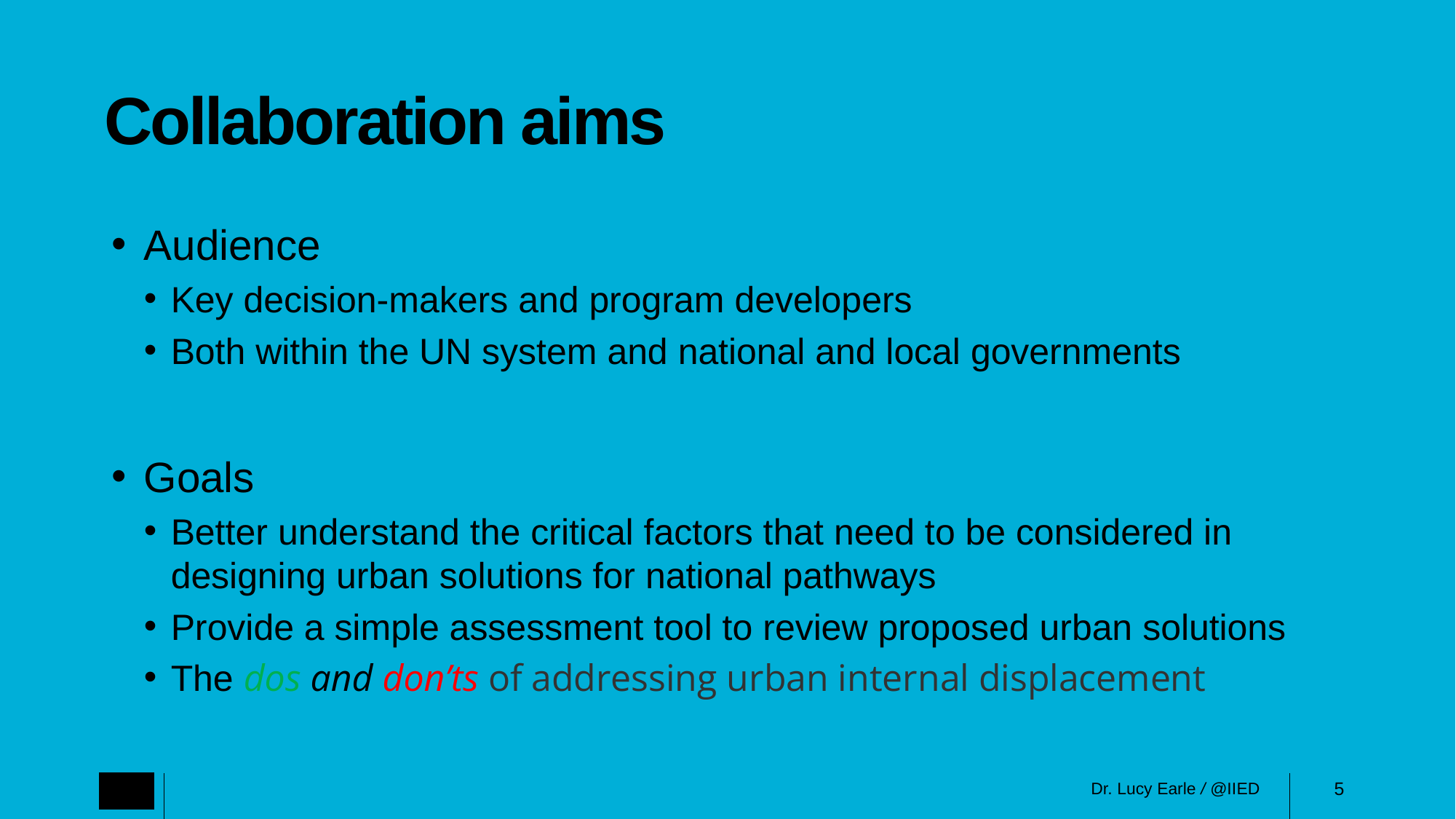

# Collaboration aims
Audience
Key decision-makers and program developers
Both within the UN system and national and local governments

Goals
Better understand the critical factors that need to be considered in designing urban solutions for national pathways
Provide a simple assessment tool to review proposed urban solutions
The dos and don’ts of addressing urban internal displacement
5